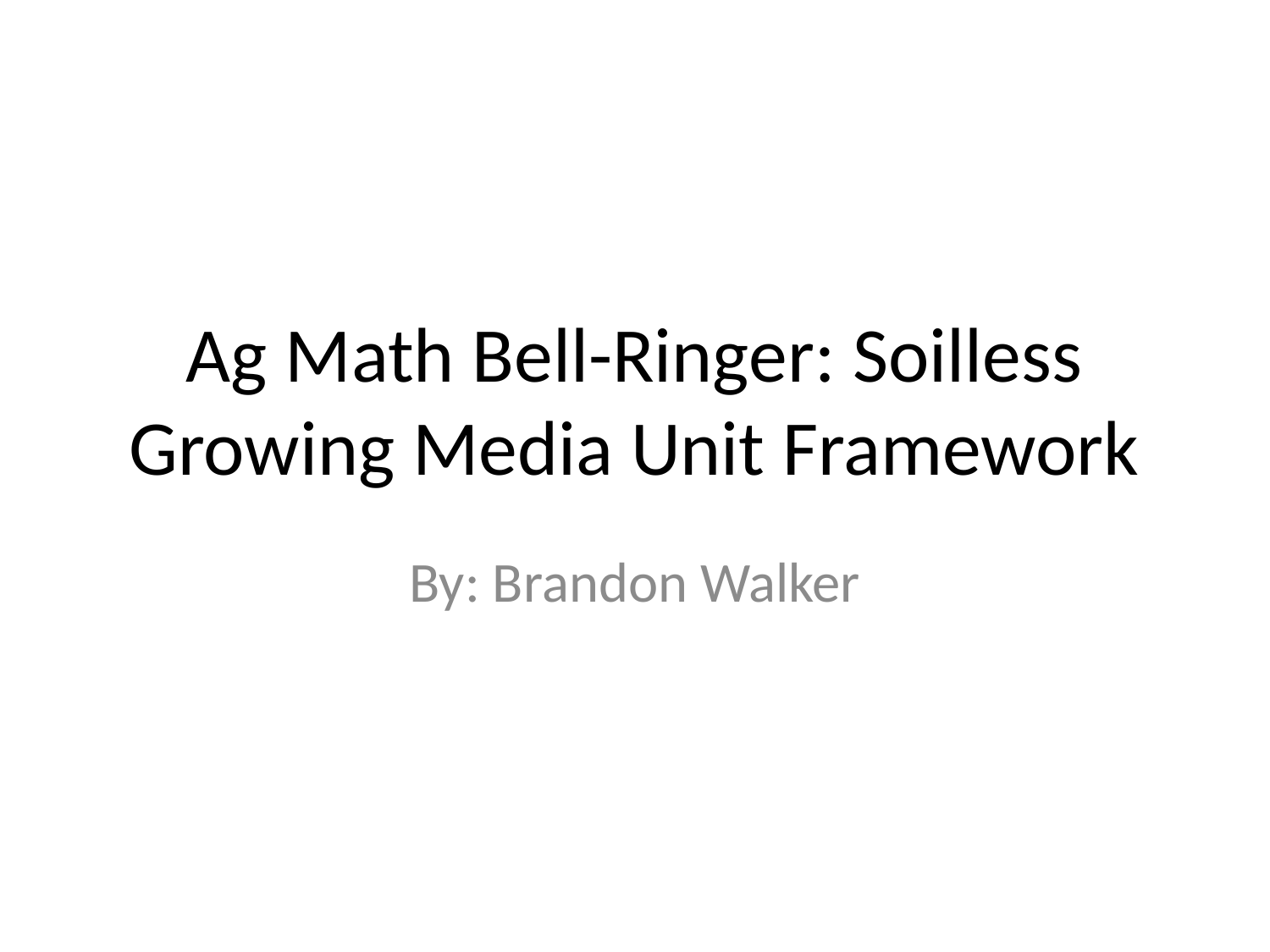

# Ag Math Bell-Ringer: Soilless Growing Media Unit Framework
By: Brandon Walker